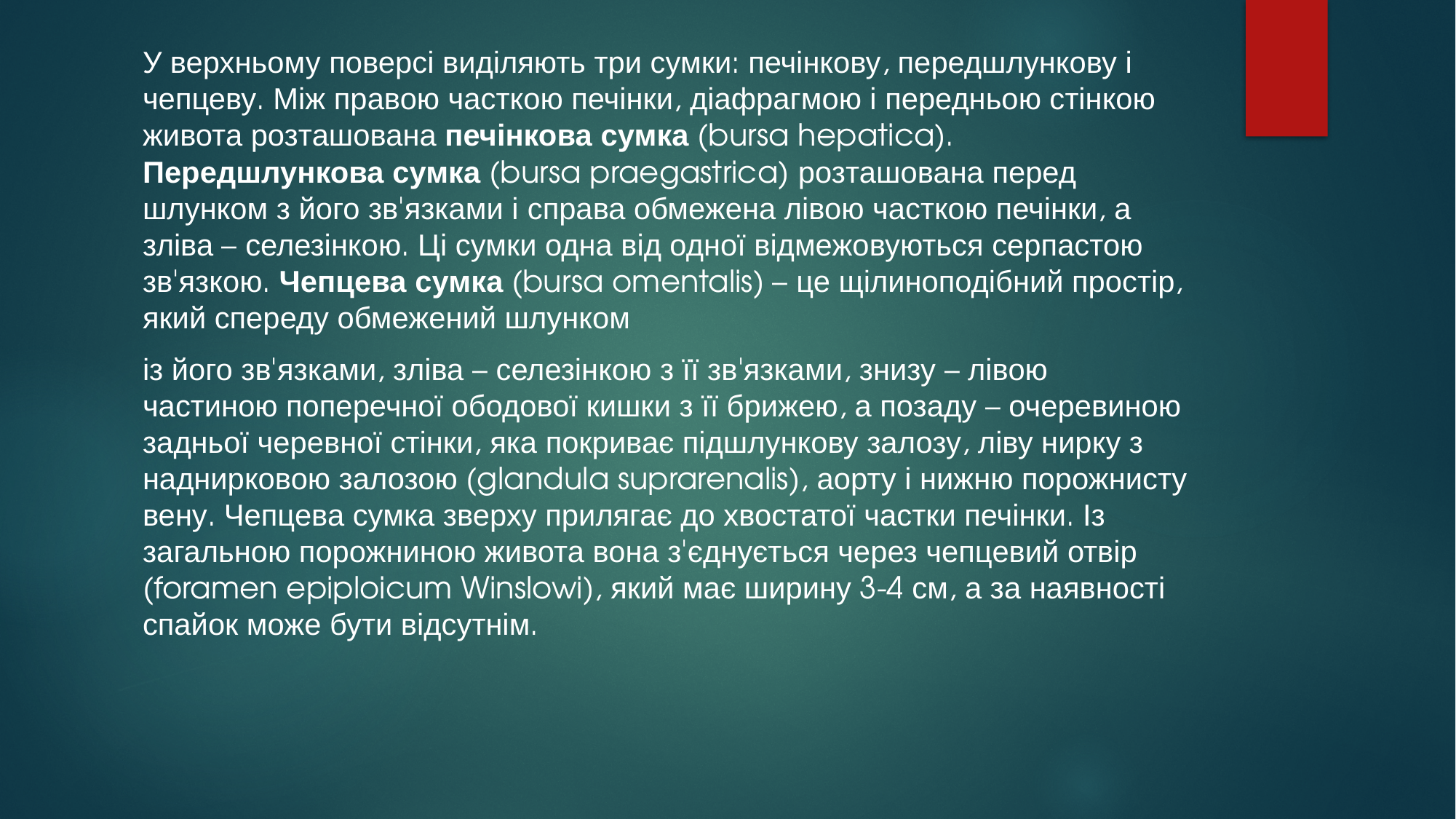

У верхньому поверсі виділяють три сумки: печінкову, передшлункову і чепцеву. Між правою часткою печінки, діафрагмою і передньою стінкою живота розташована печінкова сумка (bursa hepatica). Передшлункова сумка (bursa praegastrica) розташована перед шлунком з його зв'язками і справа обмежена лівою часткою печінки, а зліва – селезінкою. Ці сумки одна від одної відмежовуються серпастою зв'язкою. Чепцева сумка (bursa omentalis) – це щілиноподібний простір, який спереду обмежений шлунком
із його зв'язками, зліва – селезінкою з її зв'язками, знизу – лівою частиною поперечної ободової кишки з її брижею, а позаду – очеревиною задньої черевної стінки, яка покриває підшлункову залозу, ліву нирку з наднирковою залозою (glandula suprarenalis), аорту і нижню порожнисту вену. Чепцева сумка зверху прилягає до хвостатої частки печінки. Із загальною порожниною живота вона з'єднується через чепцевий отвір (foramen epiploicum Winslowi), який має ширину 3-4 см, а за наявності спайок може бути відсутнім.